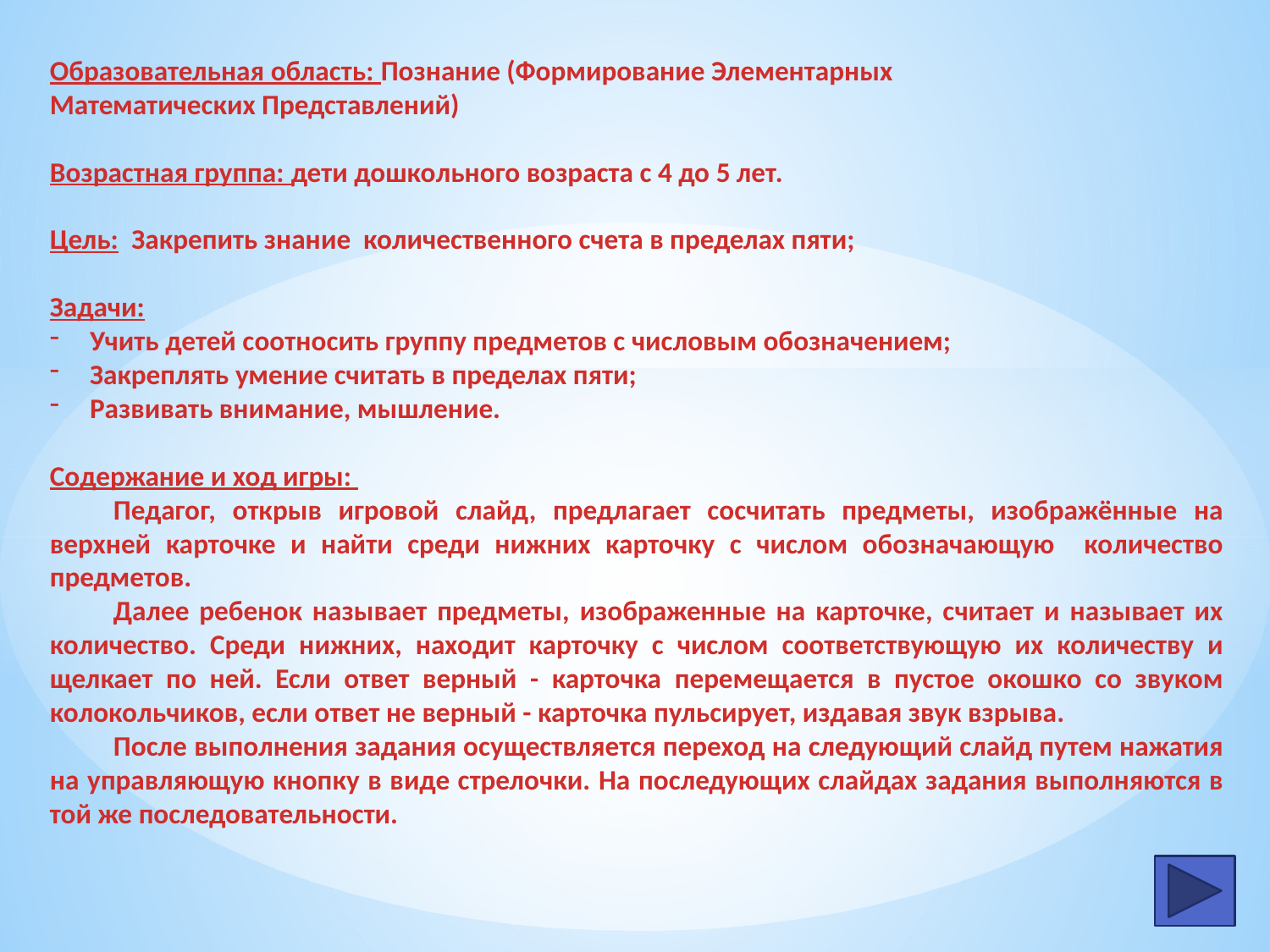

Образовательная область: Познание (Формирование Элементарных
Математических Представлений)

Возрастная группа: дети дошкольного возраста с 4 до 5 лет.

Цель:  Закрепить знание  количественного счета в пределах пяти;

Задачи:
Учить детей соотносить группу предметов с числовым обозначением;
Закреплять умение считать в пределах пяти;
Развивать внимание, мышление.

Содержание и ход игры:
Педагог, открыв игровой слайд, предлагает сосчитать предметы, изображённые на верхней карточке и найти среди нижних карточку с числом обозначающую  количество предметов.
Далее ребенок называет предметы, изображенные на карточке, считает и называет их количество. Среди нижних, находит карточку с числом соответствующую их количеству и щелкает по ней. Если ответ верный - карточка перемещается в пустое окошко со звуком колокольчиков, если ответ не верный - карточка пульсирует, издавая звук взрыва.
После выполнения задания осуществляется переход на следующий слайд путем нажатия на управляющую кнопку в виде стрелочки. На последующих слайдах задания выполняются в той же последовательности.